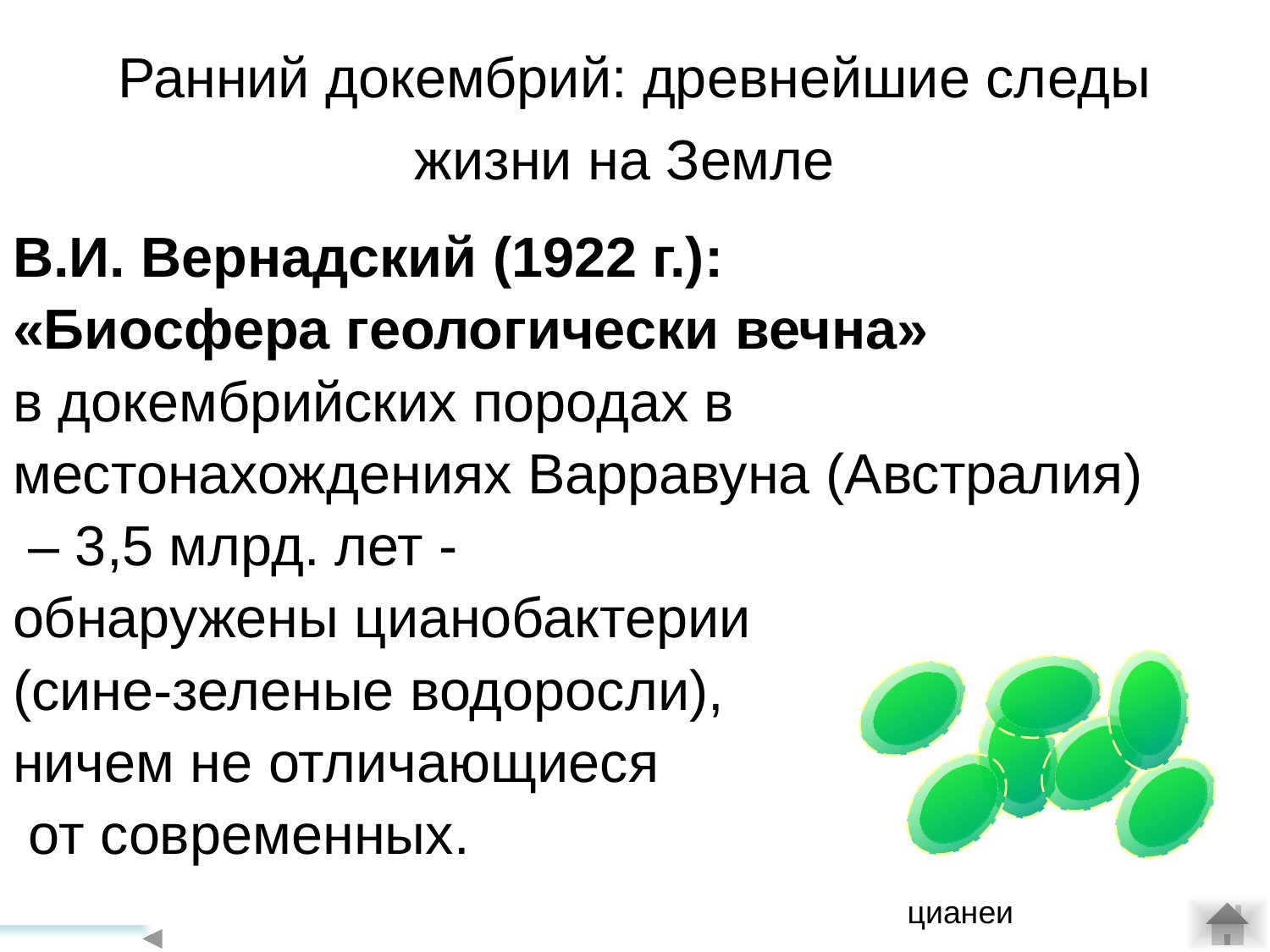

# Ранний докембрий: древнейшие следы жизни на Земле
В.И. Вернадский (1922 г.):
«Биосфера геологически вечна»
в докембрийских породах в
местонахождениях Варравуна (Австралия)
 – 3,5 млрд. лет -
обнаружены цианобактерии
(сине-зеленые водоросли),
ничем не отличающиеся
 от современных.

цианеи